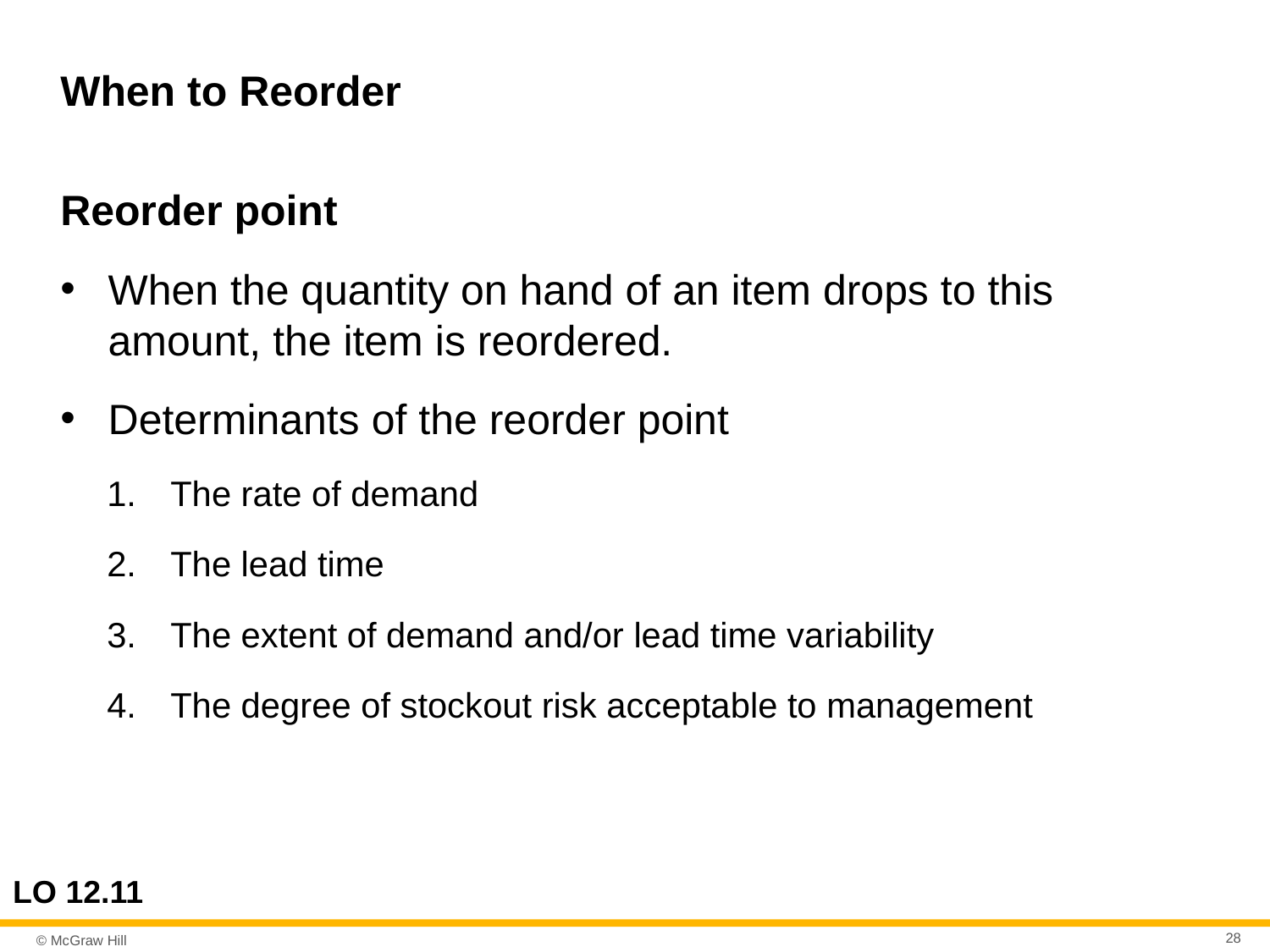

# When to Reorder
Reorder point
When the quantity on hand of an item drops to this amount, the item is reordered.
Determinants of the reorder point
The rate of demand
The lead time
The extent of demand and/or lead time variability
The degree of stockout risk acceptable to management
LO 12.11